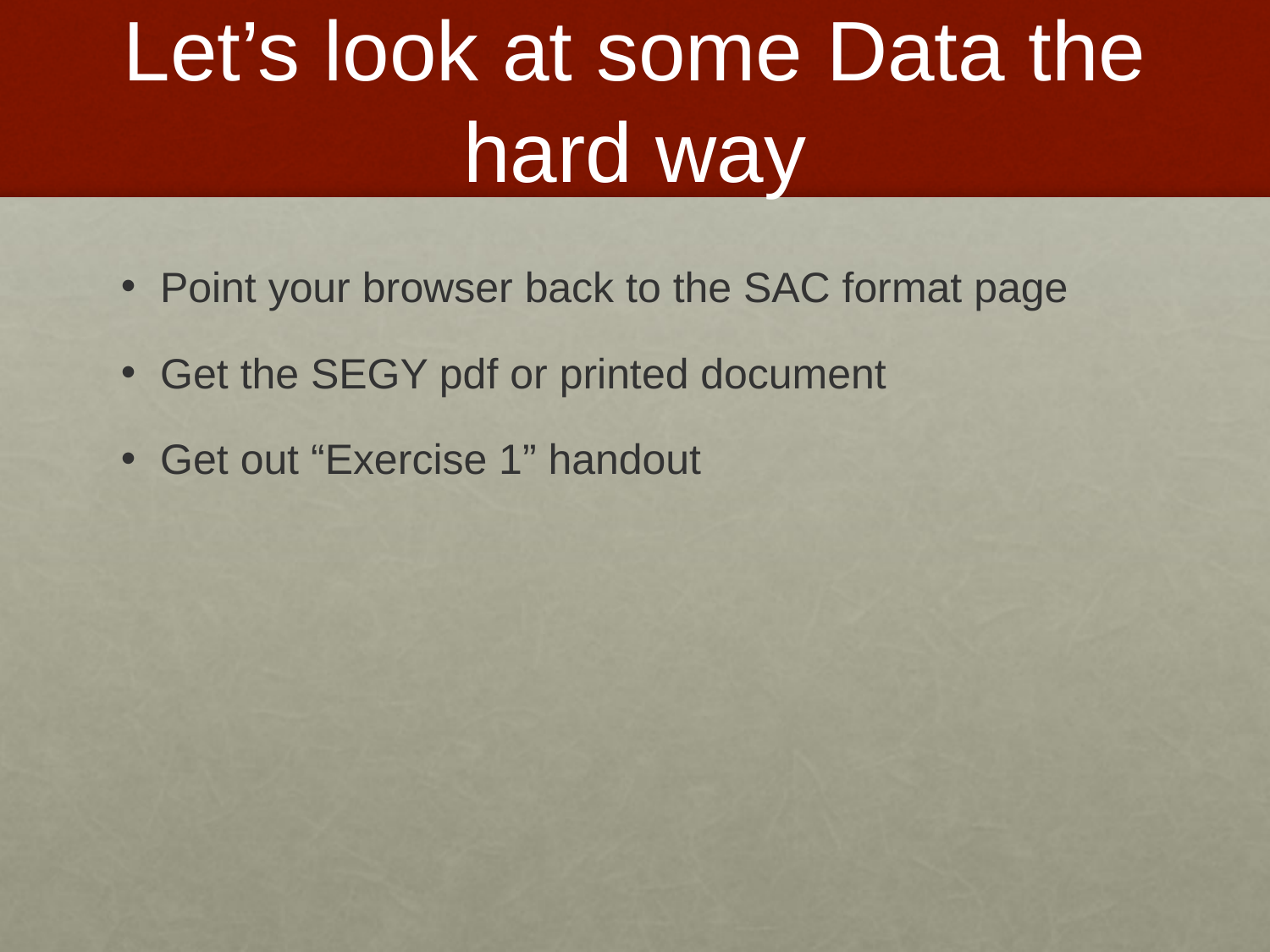

# Let’s look at some Data the hard way
Point your browser back to the SAC format page
Get the SEGY pdf or printed document
Get out “Exercise 1” handout